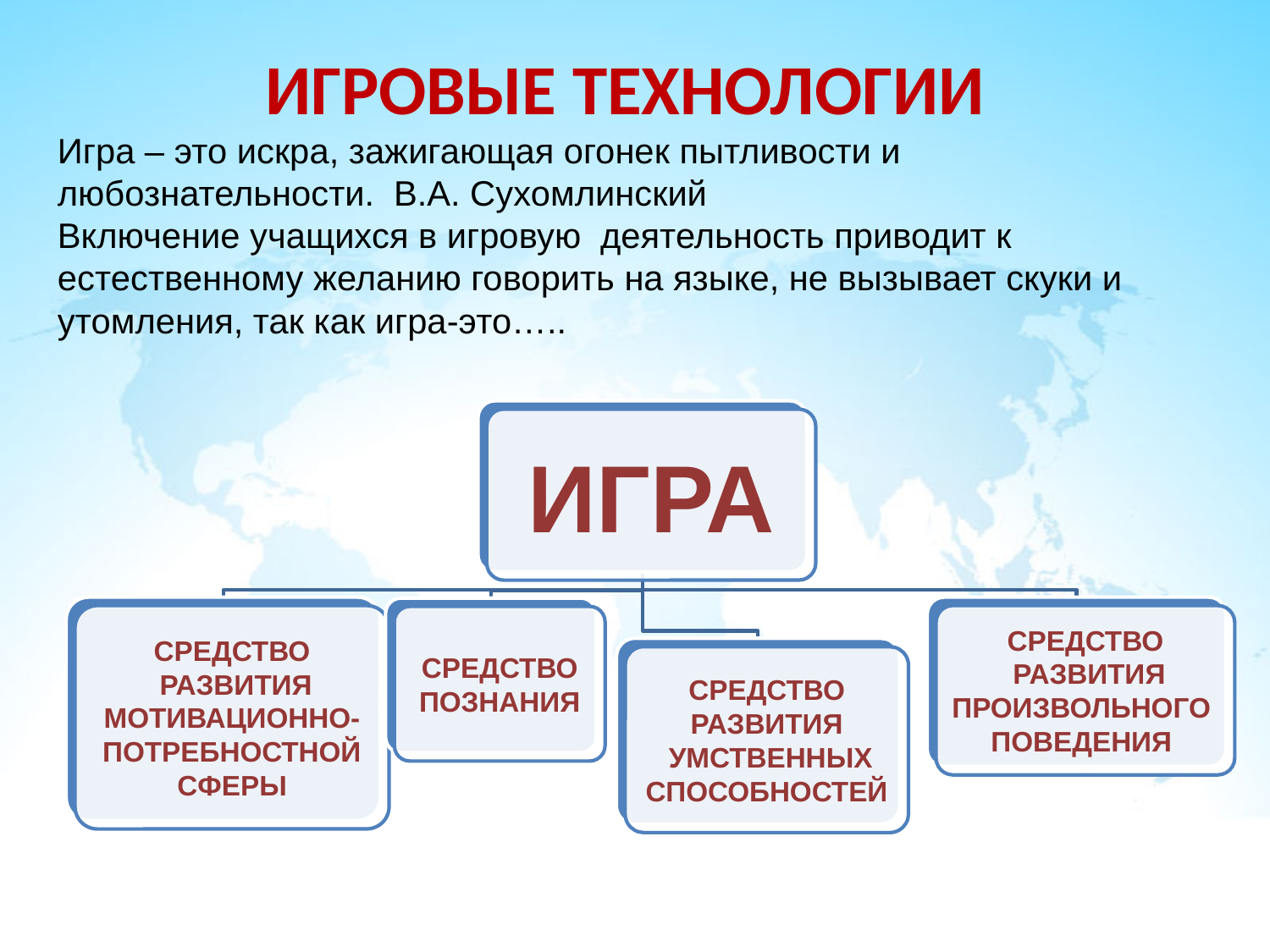

ИГРОВЫЕ ТЕХНОЛОГИИ
Игра – это искра, зажигающая огонек пытливости и любознательности.  В.А. Сухомлинский
Включение учащихся в игровую  деятельность приводит к естественному желанию говорить на языке, не вызывает скуки и утомления, так как игра-это…..
ИГРА
СРЕДСТВО
 РАЗВИТИЯ
МОТИВАЦИОННО-
ПОТРЕБНОСТНОЙ
 СФЕРЫ
СРЕДСТВО
ПОЗНАНИЯ
СРЕДСТВО
РАЗВИТИЯ
 УМСТВЕННЫХ
СПОСОБНОСТЕЙ
СРЕДСТВО
 РАЗВИТИЯ
ПРОИЗВОЛЬНОГО
ПОВЕДЕНИЯ